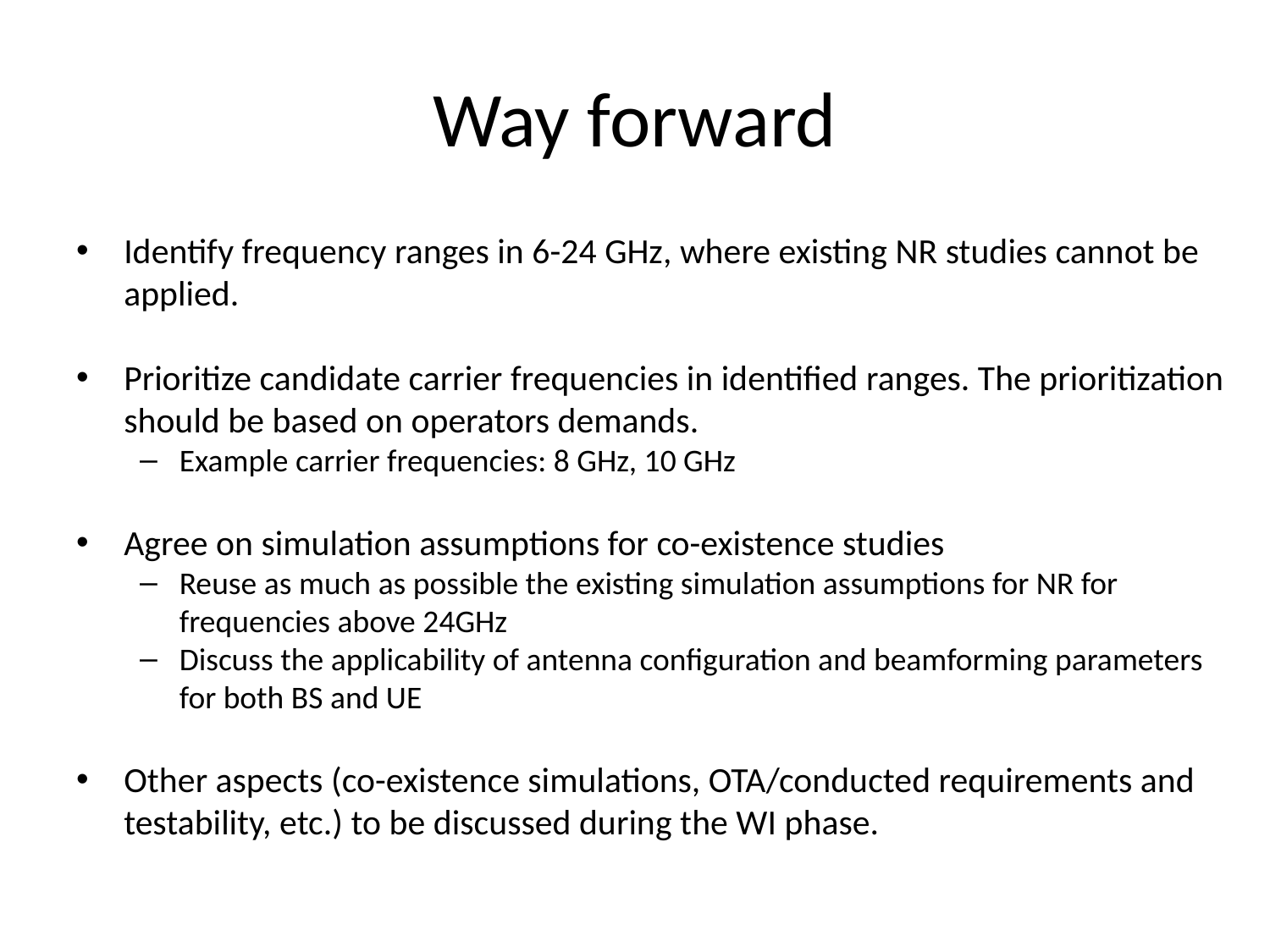

# Way forward
Identify frequency ranges in 6-24 GHz, where existing NR studies cannot be applied.

Prioritize candidate carrier frequencies in identified ranges. The prioritization should be based on operators demands.
Example carrier frequencies: 8 GHz, 10 GHz

Agree on simulation assumptions for co-existence studies
Reuse as much as possible the existing simulation assumptions for NR for frequencies above 24GHz
Discuss the applicability of antenna configuration and beamforming parameters for both BS and UE

Other aspects (co-existence simulations, OTA/conducted requirements and testability, etc.) to be discussed during the WI phase.